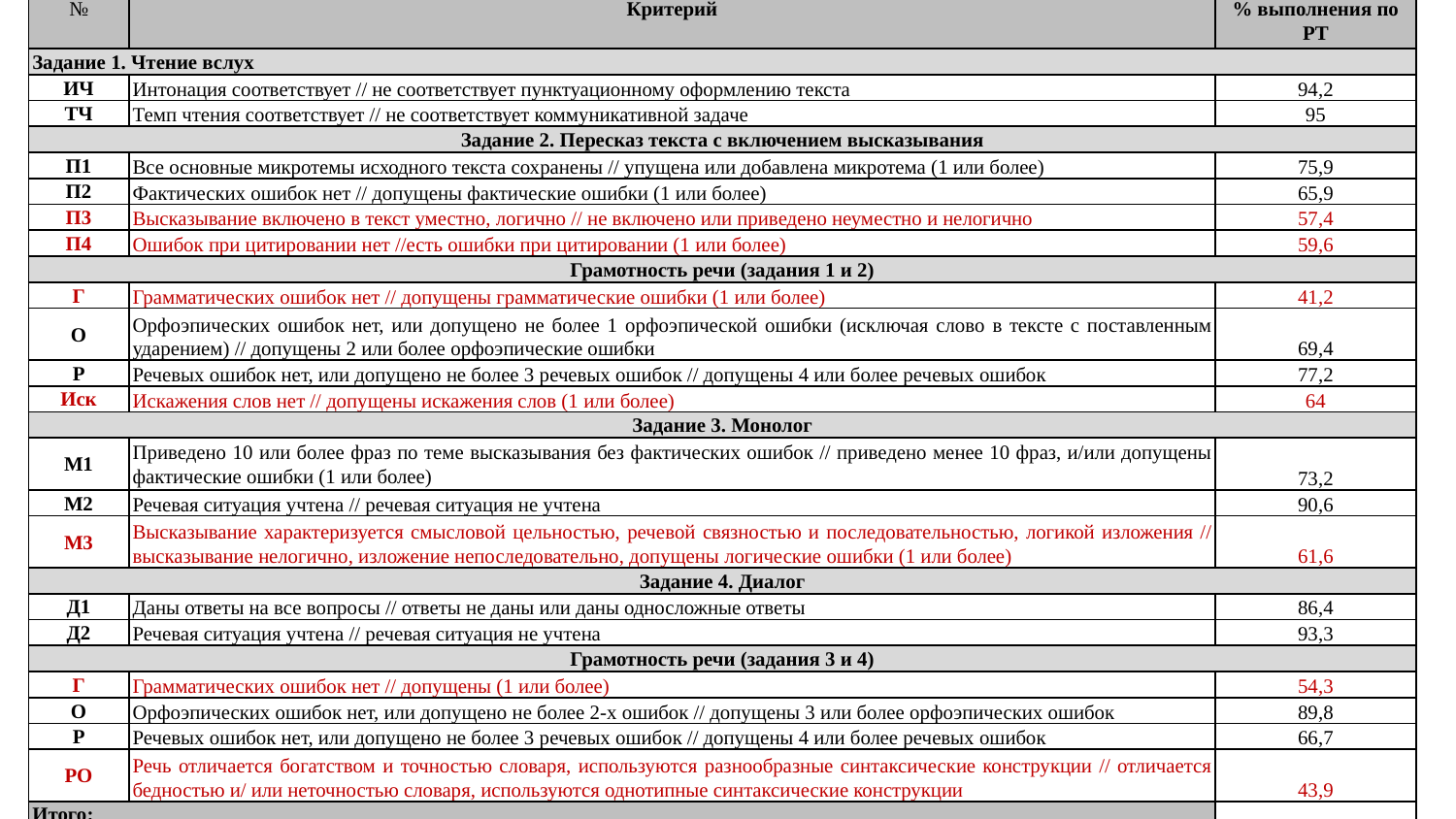

| № | Критерий | % выполнения по РТ |
| --- | --- | --- |
| Задание 1. Чтение вслух |  |  |
| ИЧ | Интонация соответствует // не соответствует пунктуационному оформлению текста | 94,2 |
| ТЧ | Темп чтения соответствует // не соответствует коммуникативной задаче | 95 |
| Задание 2. Пересказ текста с включением высказывания |  |  |
| П1 | Все основные микротемы исходного текста сохранены // упущена или добавлена микротема (1 или более) | 75,9 |
| П2 | Фактических ошибок нет // допущены фактические ошибки (1 или более) | 65,9 |
| П3 | Высказывание включено в текст уместно, логично // не включено или приведено неуместно и нелогично | 57,4 |
| П4 | Ошибок при цитировании нет //есть ошибки при цитировании (1 или более) | 59,6 |
| Грамотность речи (задания 1 и 2) |  |  |
| Г | Грамматических ошибок нет // допущены грамматические ошибки (1 или более) | 41,2 |
| О | Орфоэпических ошибок нет, или допущено не более 1 орфоэпической ошибки (исключая слово в тексте с поставленным ударением) // допущены 2 или более орфоэпические ошибки | 69,4 |
| Р | Речевых ошибок нет, или допущено не более 3 речевых ошибок // допущены 4 или более речевых ошибок | 77,2 |
| Иск | Искажения слов нет // допущены искажения слов (1 или более) | 64 |
| Задание 3. Монолог |  |  |
| М1 | Приведено 10 или более фраз по теме высказывания без фактических ошибок // приведено менее 10 фраз, и/или допущены фактические ошибки (1 или более) | 73,2 |
| М2 | Речевая ситуация учтена // речевая ситуация не учтена | 90,6 |
| М3 | Высказывание характеризуется смысловой цельностью, речевой связностью и последовательностью, логикой изложения // высказывание нелогично, изложение непоследовательно, допущены логические ошибки (1 или более) | 61,6 |
| Задание 4. Диалог |  |  |
| Д1 | Даны ответы на все вопросы // ответы не даны или даны односложные ответы | 86,4 |
| Д2 | Речевая ситуация учтена // речевая ситуация не учтена | 93,3 |
| Грамотность речи (задания 3 и 4) |  |  |
| Г | Грамматических ошибок нет // допущены (1 или более) | 54,3 |
| О | Орфоэпических ошибок нет, или допущено не более 2-х ошибок // допущены 3 или более орфоэпических ошибок | 89,8 |
| Р | Речевых ошибок нет, или допущено не более 3 речевых ошибок // допущены 4 или более речевых ошибок | 66,7 |
| РО | Речь отличается богатством и точностью словаря, используются разнообразные синтаксические конструкции // отличается бедностью и/ или неточностью словаря, используются однотипные синтаксические конструкции | 43,9 |
| Итого: |  |  |